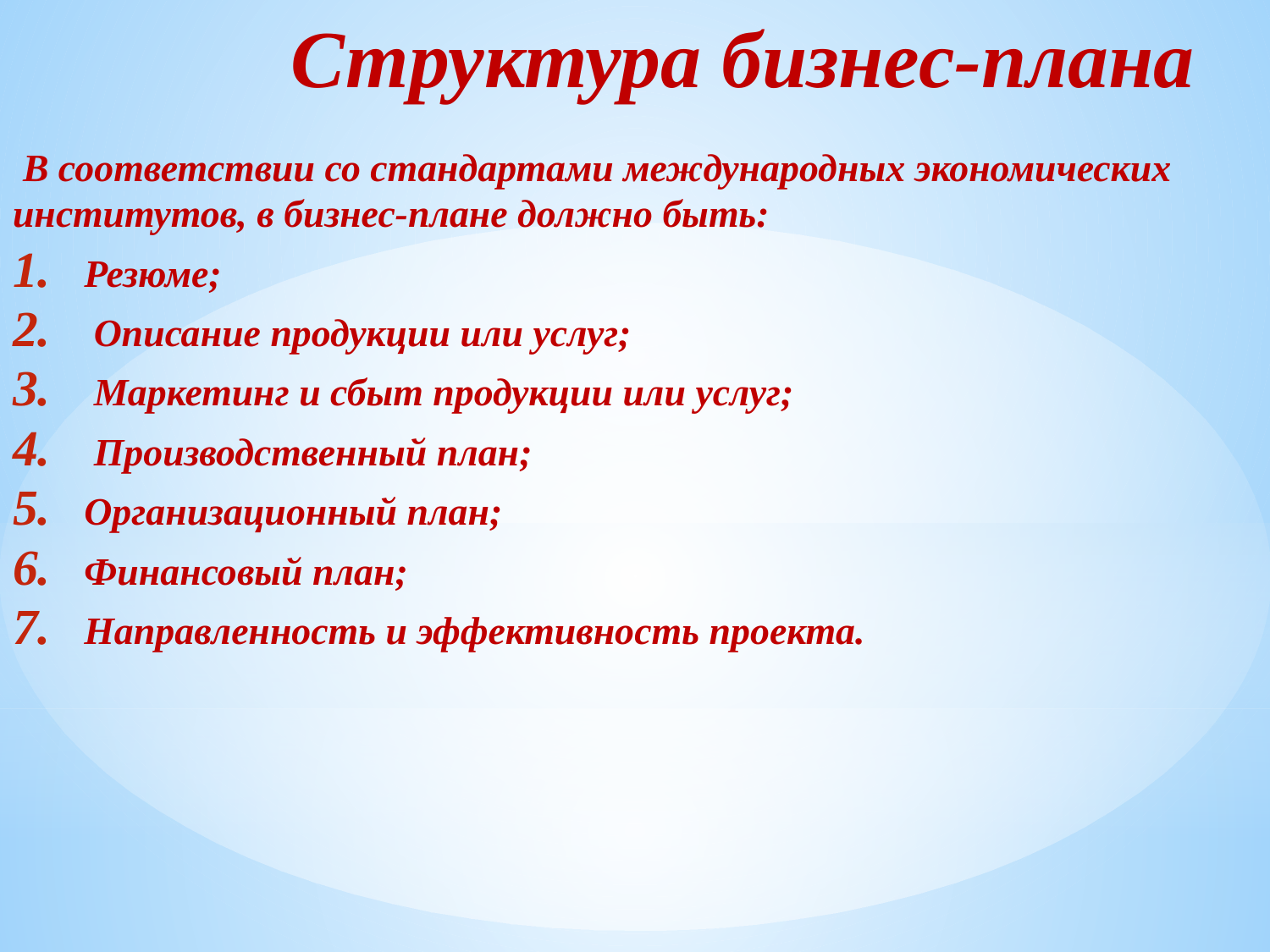

# Структура бизнес-плана
 В соответствии со стандартами международных экономических институтов, в бизнес-плане должно быть:
Резюме;
 Описание продукции или услуг;
 Маркетинг и сбыт продукции или услуг;
 Производственный план;
Организационный план;
Финансовый план;
Направленность и эффективность проекта.